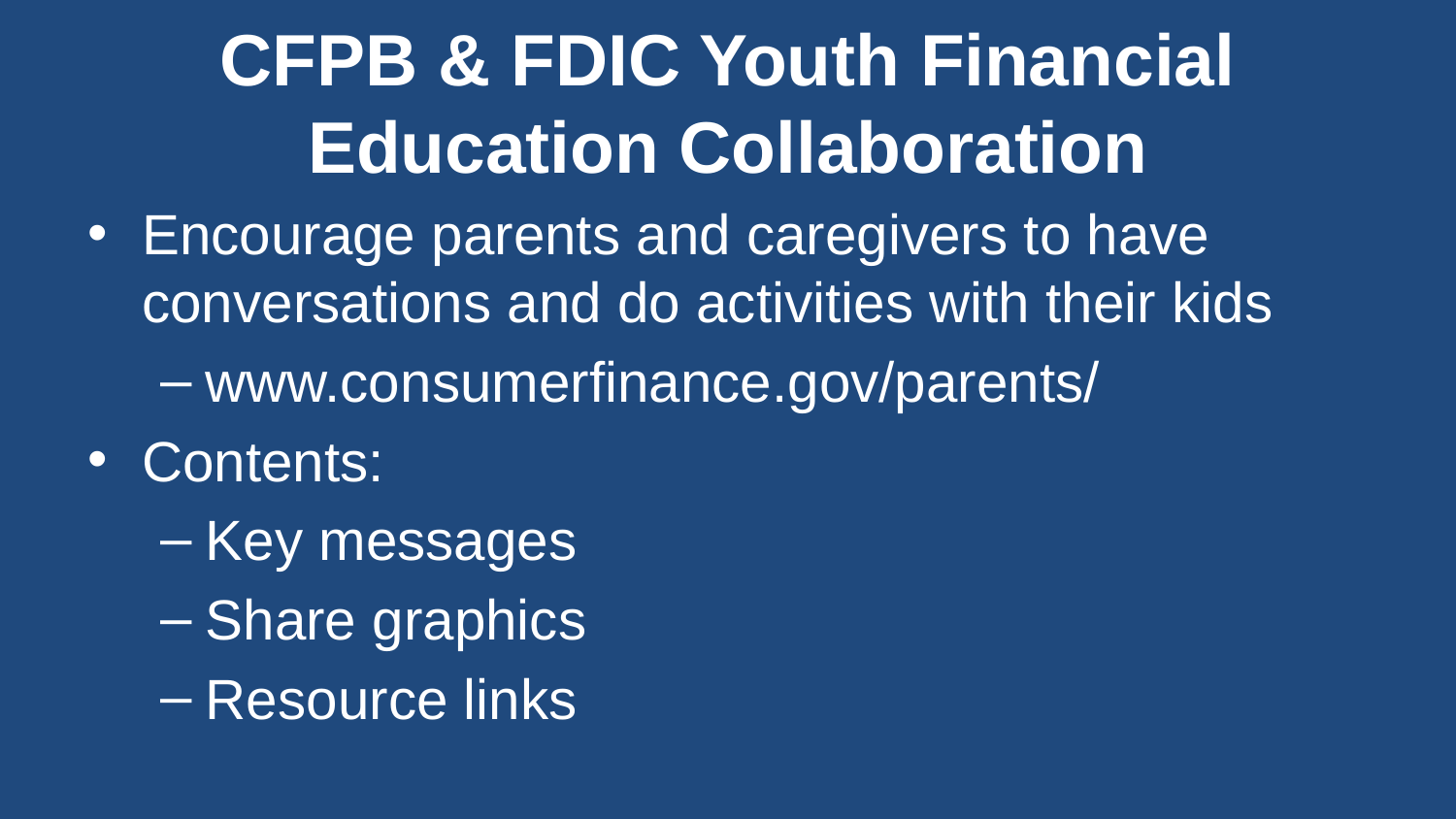

# CFPB & FDIC Youth Financial Education Collaboration
Encourage parents and caregivers to have conversations and do activities with their kids
www.consumerfinance.gov/parents/
Contents:
Key messages
Share graphics
Resource links